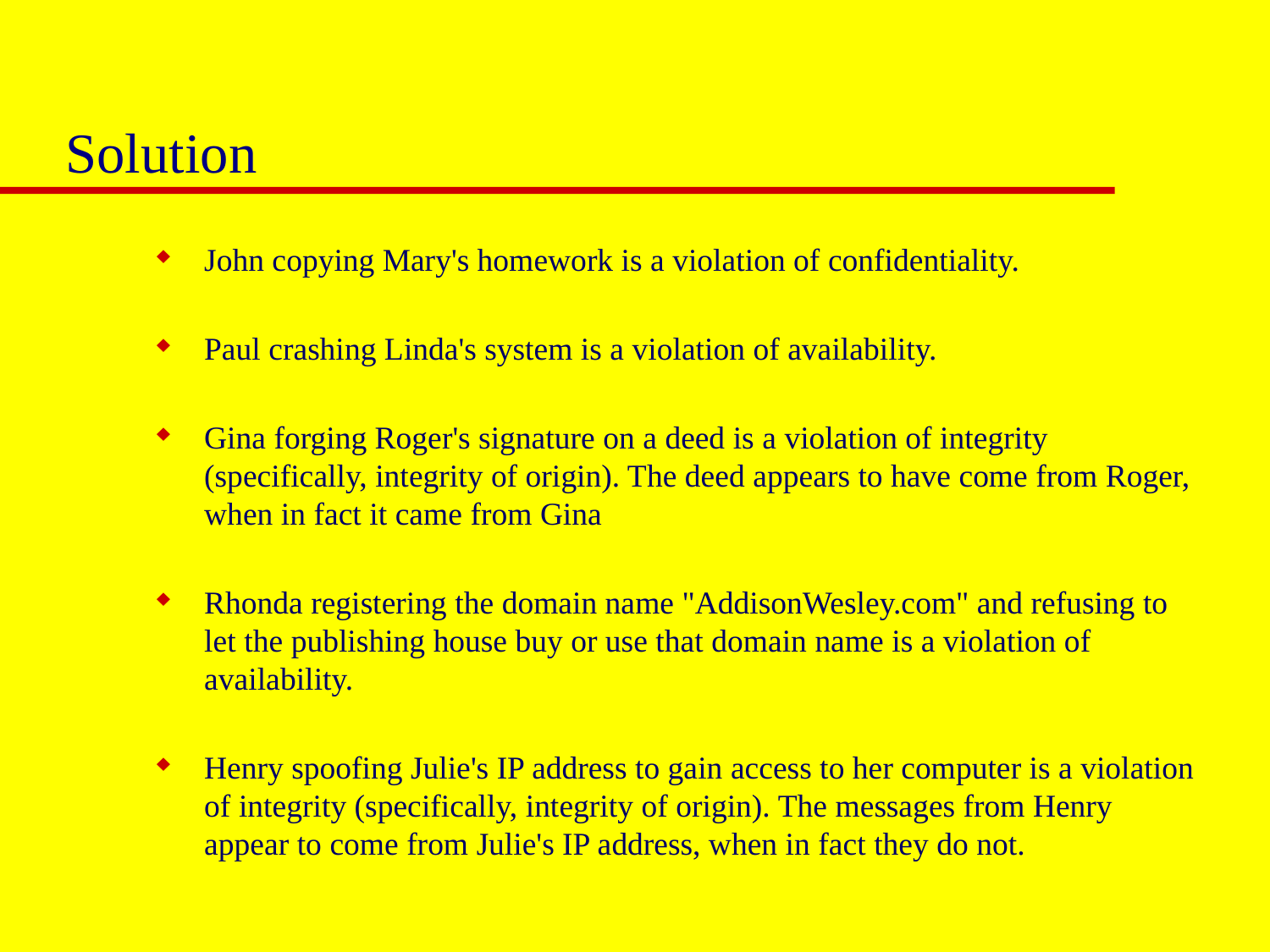

# Solution
John copying Mary's homework is a violation of confidentiality.

Paul crashing Linda's system is a violation of availability.

Gina forging Roger's signature on a deed is a violation of integrity (specifically, integrity of origin). The deed appears to have come from Roger, when in fact it came from Gina

Rhonda registering the domain name "AddisonWesley.com" and refusing to let the publishing house buy or use that domain name is a violation of availability.

Henry spoofing Julie's IP address to gain access to her computer is a violation of integrity (specifically, integrity of origin). The messages from Henry appear to come from Julie's IP address, when in fact they do not.